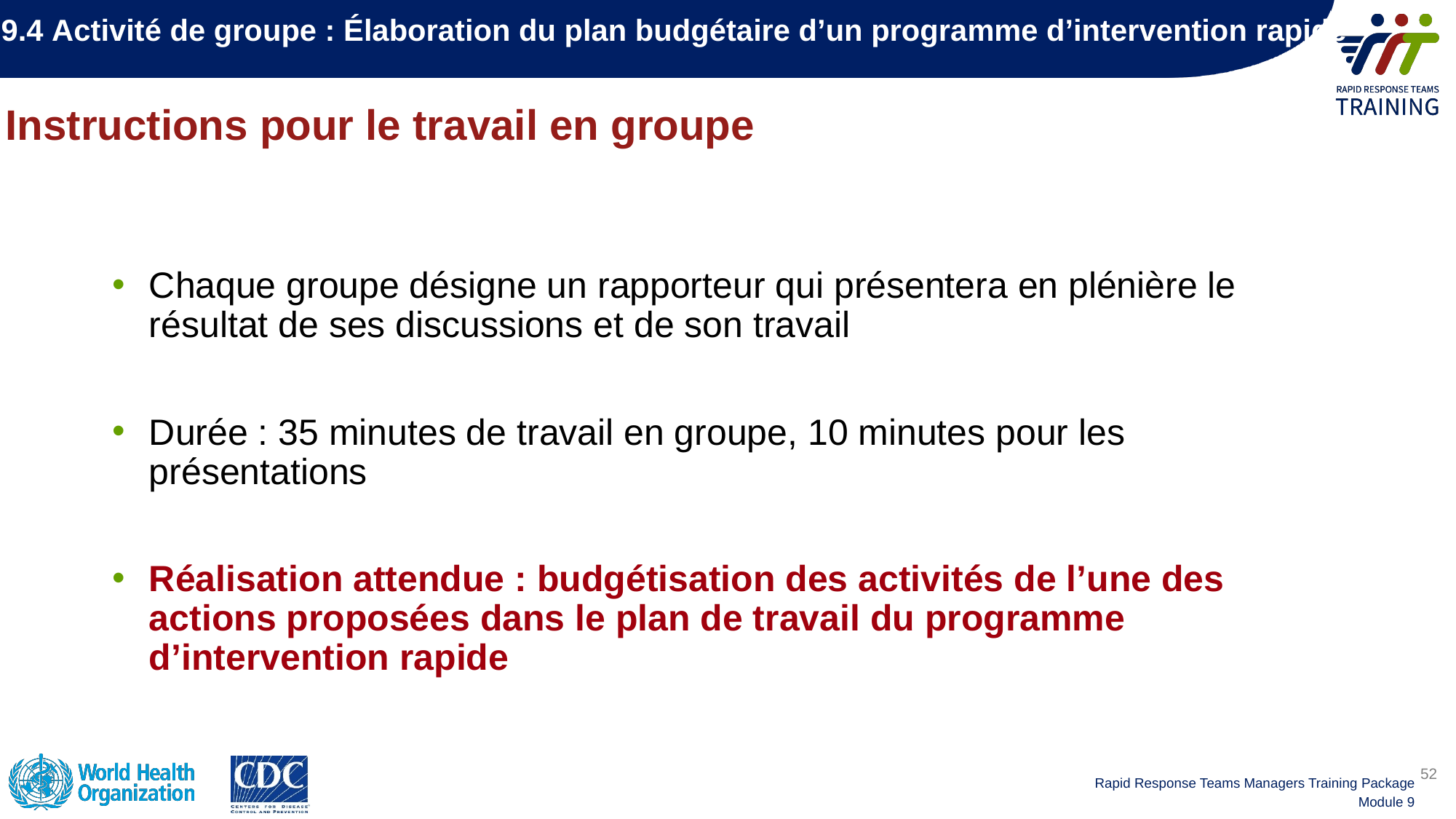

9.4 Activité de groupe : Élaboration du plan budgétaire dʼun programme d’intervention rapide

Instructions pour le travail en groupe

Chaque groupe désigne un rapporteur qui présentera en plénière le résultat de ses discussions et de son travail

Durée : 35 minutes de travail en groupe, 10 minutes pour les présentations

Réalisation attendue : budgétisation des activités de l’une des actions proposées dans le plan de travail du programme d’intervention rapide

52